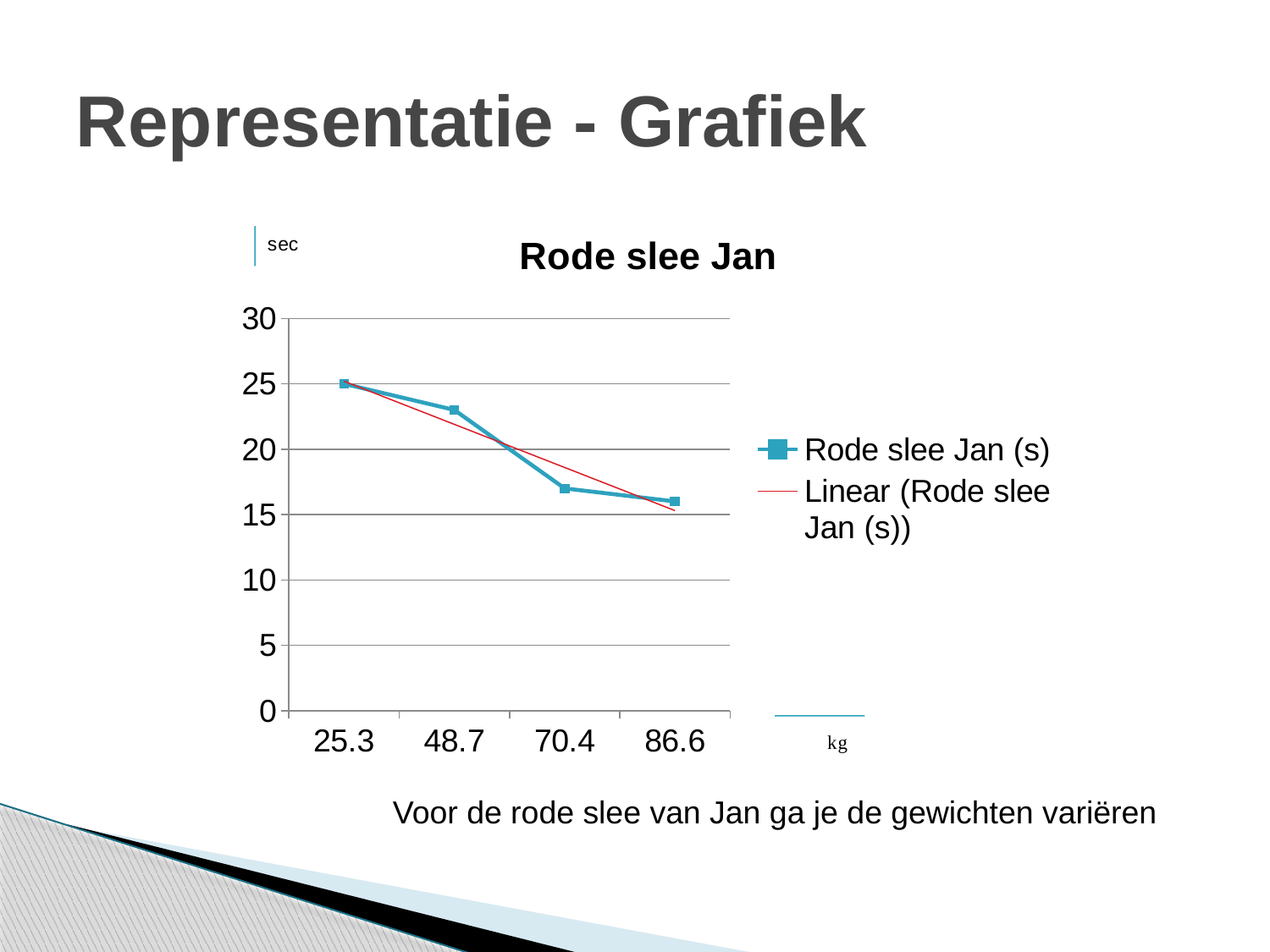

# Representatie - Grafiek

### Chart: Rode slee Jan

| Category | Rode slee Jan (s) |
|---|---|
| 25.3 | 25.0 |
| 48.7 | 23.0 |
| 70.400000000000006 | 17.0 |
| 86.6 | 16.0 |
Voor de rode slee van Jan ga je de gewichten variëren